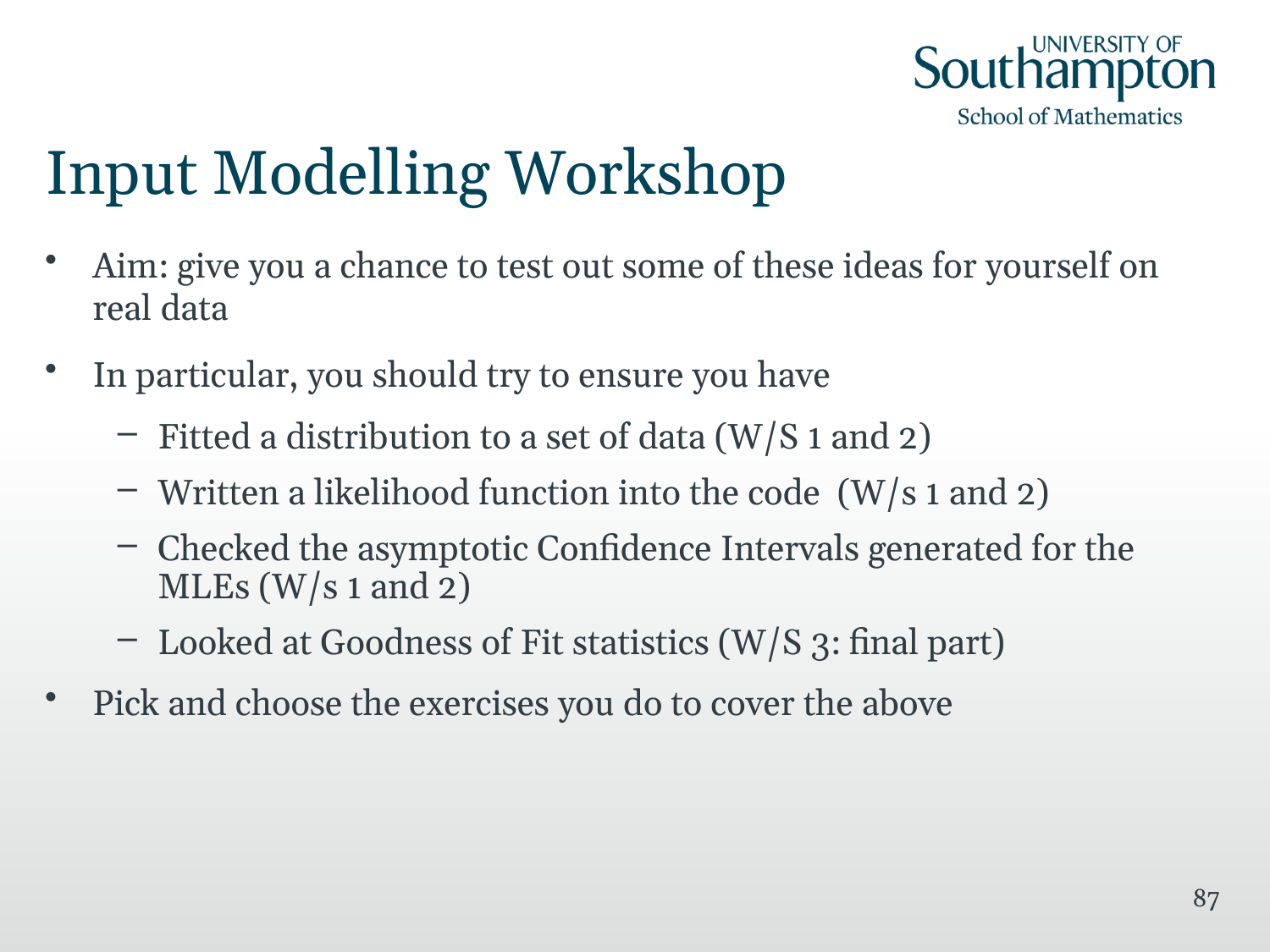

# Input Modelling Workshop
Aim: give you a chance to test out some of these ideas for yourself on real data
In particular, you should try to ensure you have
Fitted a distribution to a set of data (W/S 1 and 2)
Written a likelihood function into the code  (W/s 1 and 2)
Checked the asymptotic Confidence Intervals generated for the MLEs (W/s 1 and 2)
Looked at Goodness of Fit statistics (W/S 3: final part)
Pick and choose the exercises you do to cover the above
87